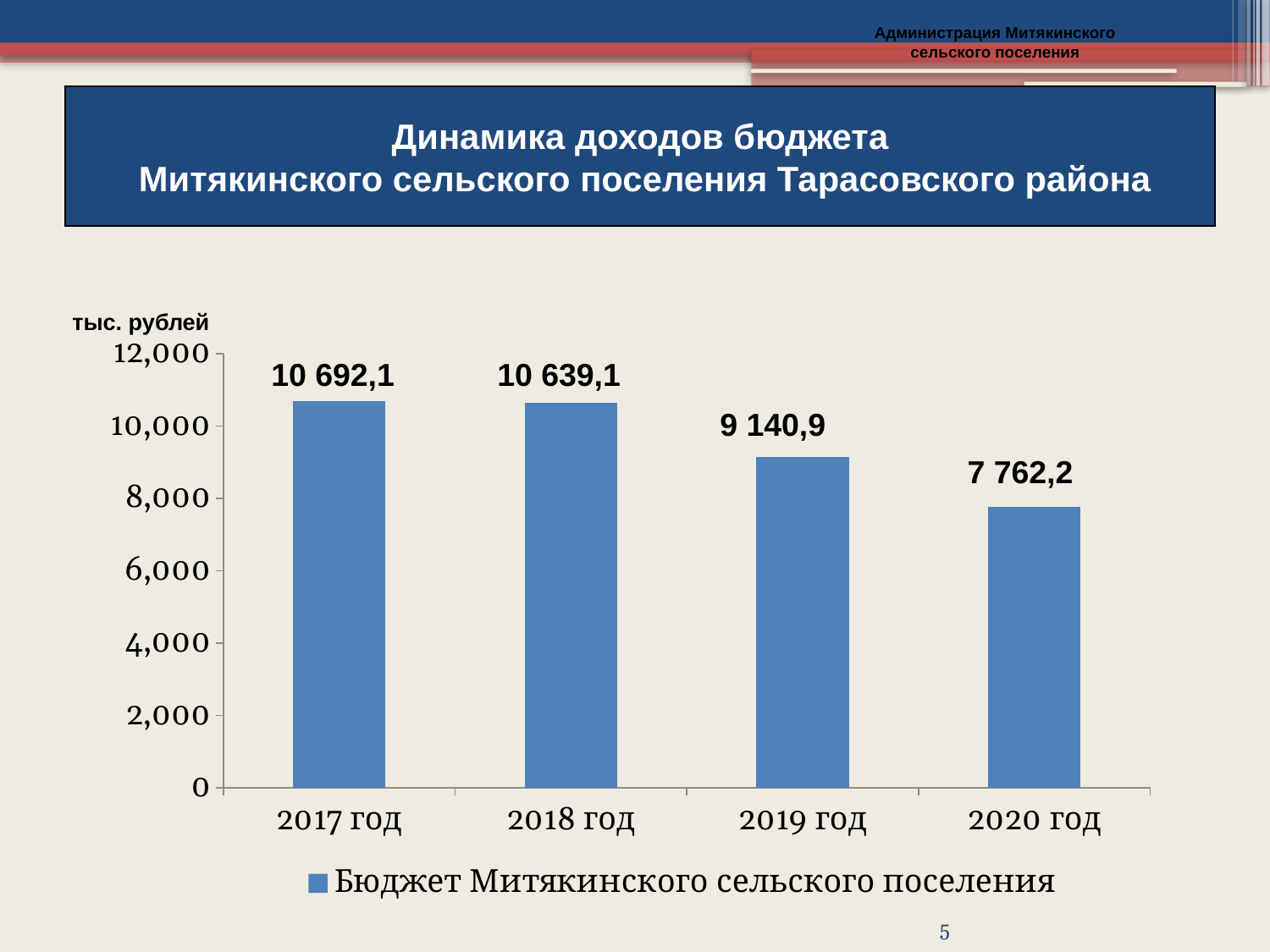

Администрация Митякинского
сельского поселения
Динамика доходов бюджета
 Митякинского сельского поселения Тарасовского района
тыс. рублей

### Chart

| Category | Бюджет Митякинского сельского поселения |  |
|---|---|---|
| 2017 год | 10692.1 | None |
| 2018 год | 10639.1 | None |
| 2019 год | 9140.9 | None |
| 2020 год | 7762.2 | None |
10 692,1

10 639,1
9 140,9
7 762,2
5